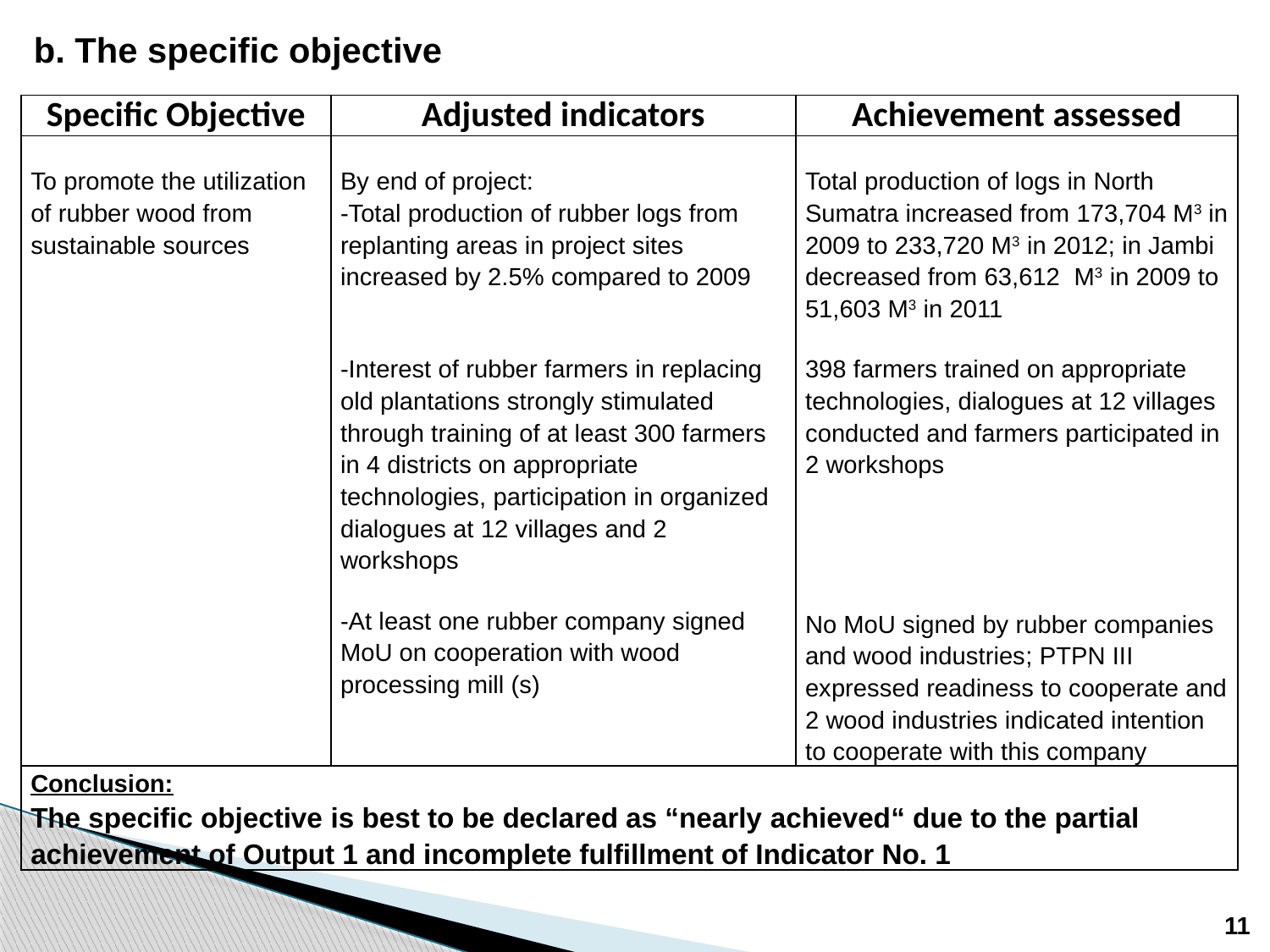

b. The specific objective
| Specific Objective | Adjusted indicators | Achievement assessed |
| --- | --- | --- |
| To promote the utilization of rubber wood from sustainable sources | By end of project: Total production of rubber logs from replanting areas in project sites increased by 2.5% compared to 2009 Interest of rubber farmers in replacing old plantations strongly stimulated through training of at least 300 farmers in 4 districts on appropriate technologies, participation in organized dialogues at 12 villages and 2 workshops At least one rubber company signed MoU on cooperation with wood processing mill (s) | Total production of logs in North Sumatra increased from 173,704 M3 in 2009 to 233,720 M3 in 2012; in Jambi decreased from 63,612 M3 in 2009 to 51,603 M3 in 2011 398 farmers trained on appropriate technologies, dialogues at 12 villages conducted and farmers participated in 2 workshops No MoU signed by rubber companies and wood industries; PTPN III expressed readiness to cooperate and 2 wood industries indicated intention to cooperate with this company |
| Conclusion: The specific objective is best to be declared as “nearly achieved“ due to the partial achievement of Output 1 and incomplete fulfillment of Indicator No. 1 |  |  |
11